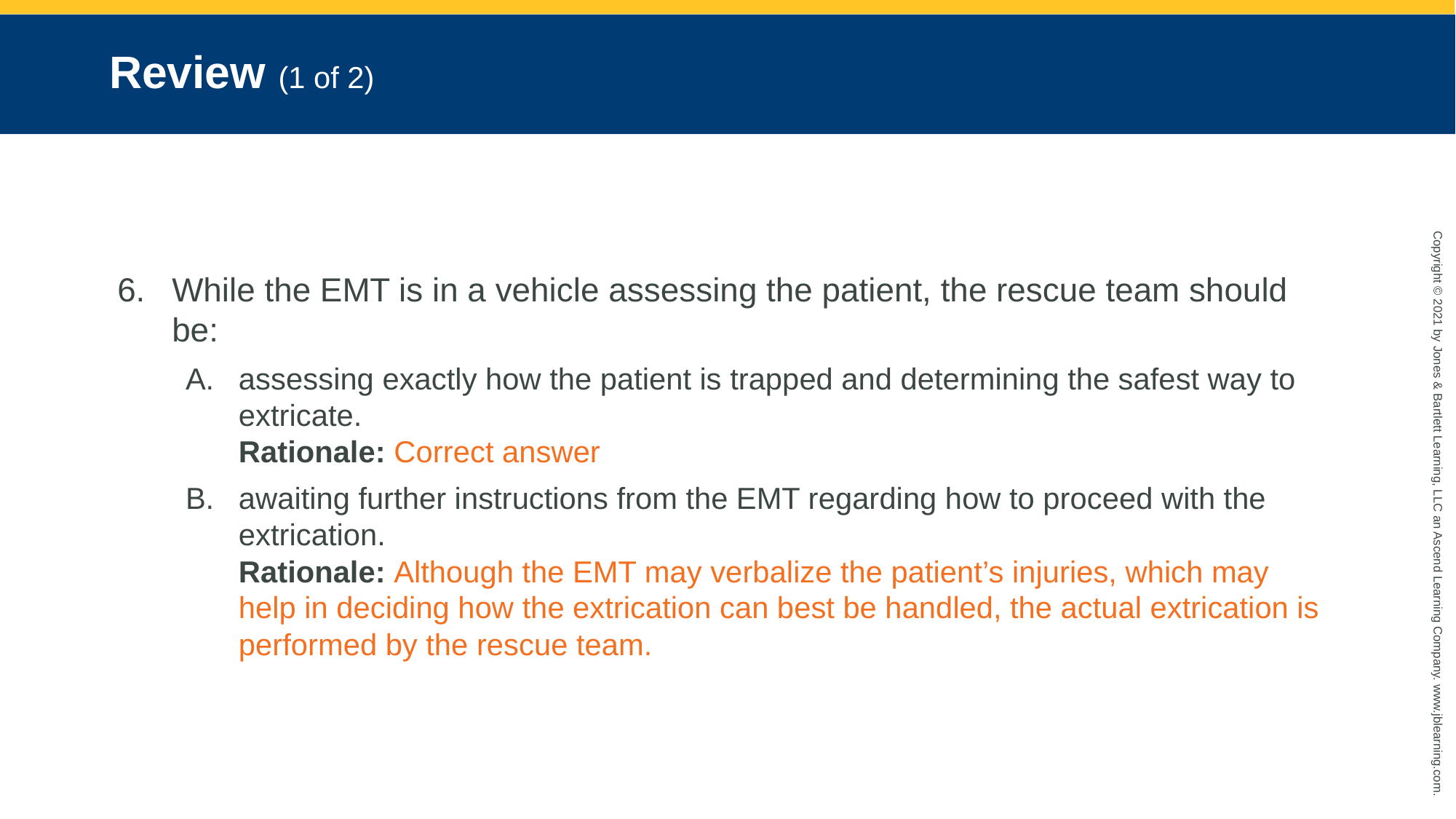

# Review (1 of 2)
While the EMT is in a vehicle assessing the patient, the rescue team should be:
assessing exactly how the patient is trapped and determining the safest way to extricate.
Rationale: Correct answer
awaiting further instructions from the EMT regarding how to proceed with the extrication.
Rationale: Although the EMT may verbalize the patient’s injuries, which may help in deciding how the extrication can best be handled, the actual extrication is performed by the rescue team.